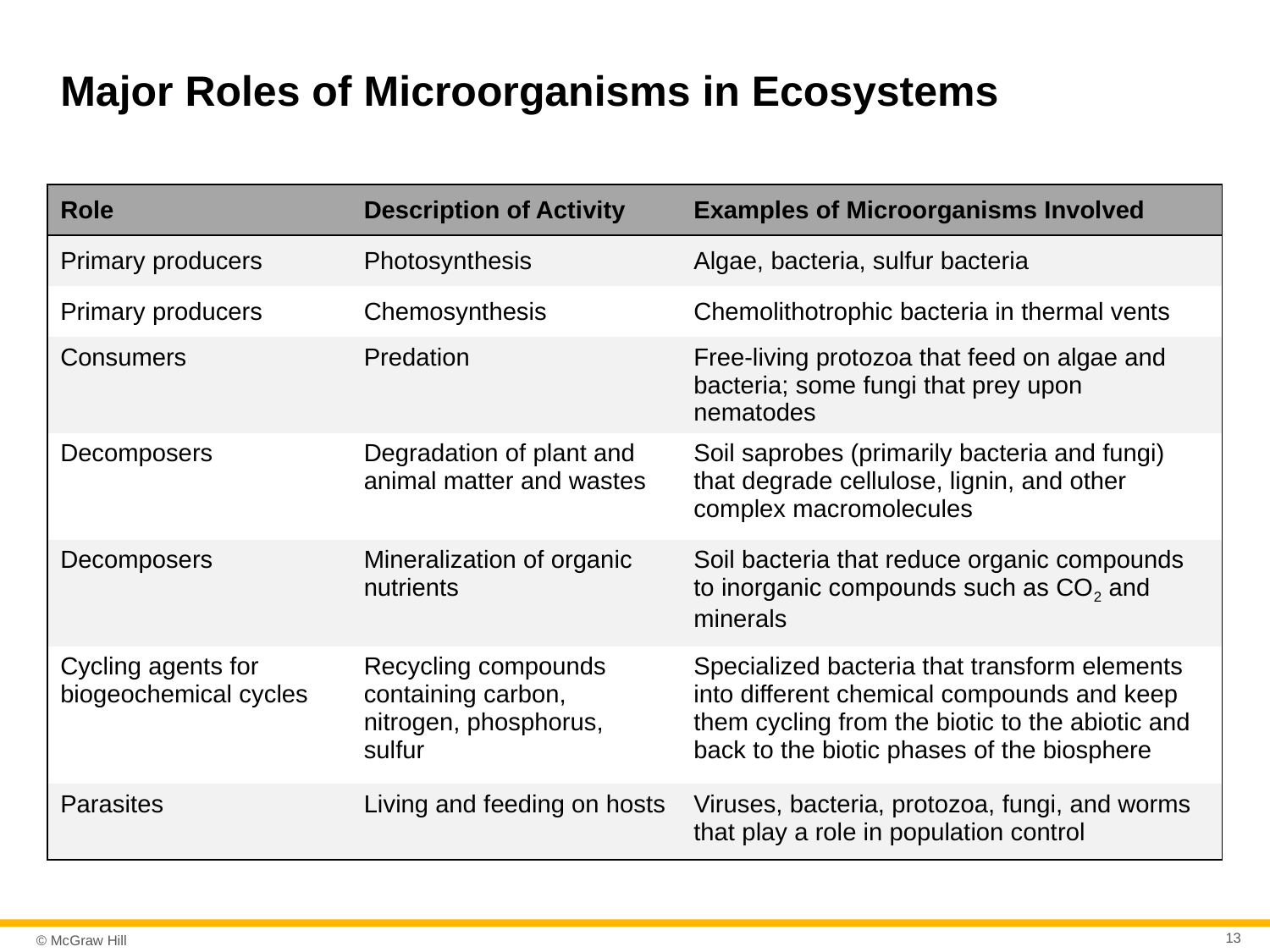

# Major Roles of Microorganisms in Ecosystems
| Role | Description of Activity | Examples of Microorganisms Involved |
| --- | --- | --- |
| Primary producers | Photosynthesis | Algae, bacteria, sulfur bacteria |
| Primary producers | Chemosynthesis | Chemolithotrophic bacteria in thermal vents |
| Consumers | Predation | Free-living protozoa that feed on algae and bacteria; some fungi that prey upon nematodes |
| Decomposers | Degradation of plant and animal matter and wastes | Soil saprobes (primarily bacteria and fungi) that degrade cellulose, lignin, and other complex macromolecules |
| Decomposers | Mineralization of organic nutrients | Soil bacteria that reduce organic compounds to inorganic compounds such as CO2 and minerals |
| Cycling agents for biogeochemical cycles | Recycling compounds containing carbon, nitrogen, phosphorus, sulfur | Specialized bacteria that transform elements into different chemical compounds and keep them cycling from the biotic to the abiotic and back to the biotic phases of the biosphere |
| Parasites | Living and feeding on hosts | Viruses, bacteria, protozoa, fungi, and worms that play a role in population control |